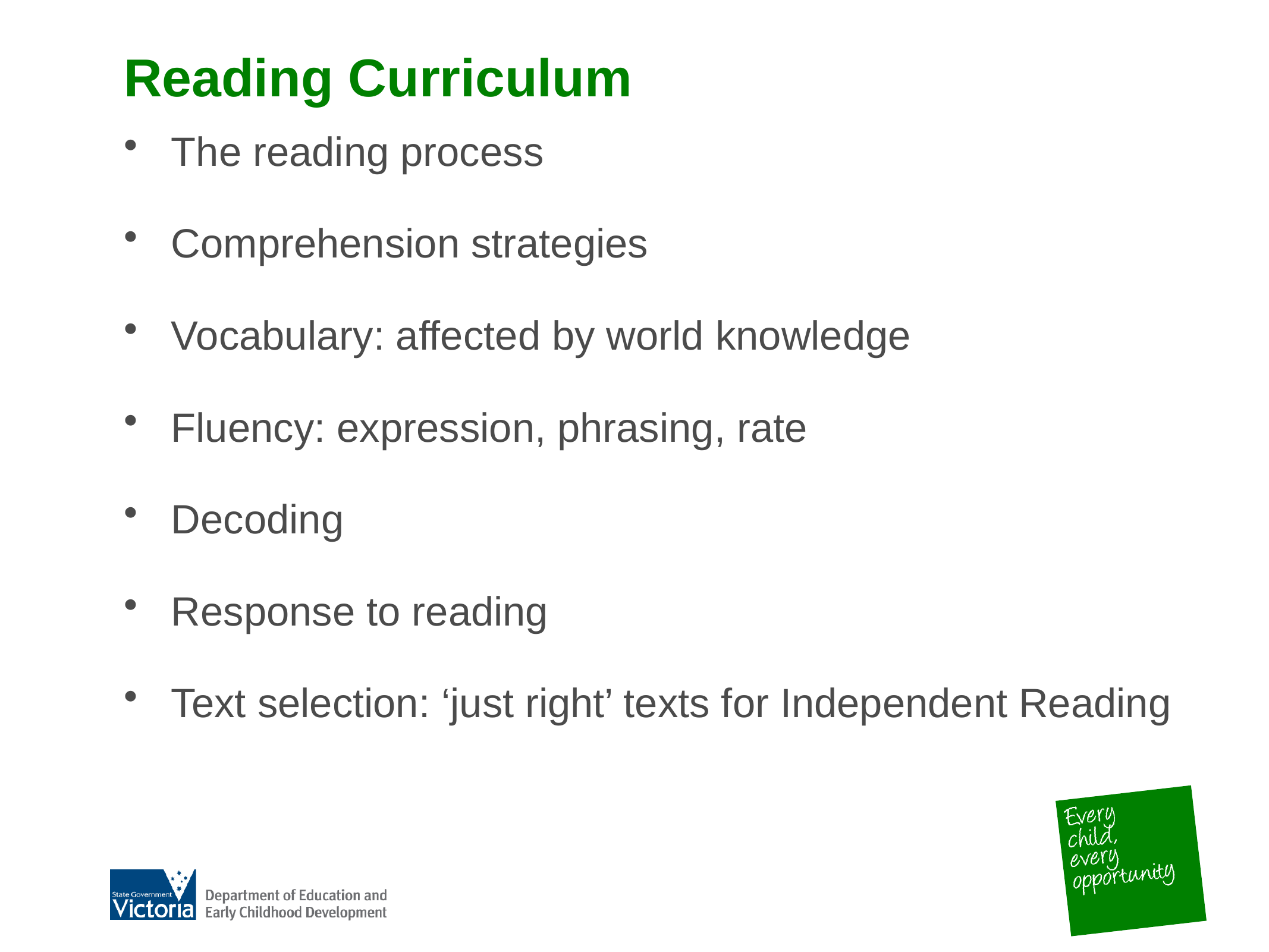

# Reading Curriculum
The reading process

Comprehension strategies

Vocabulary: affected by world knowledge

Fluency: expression, phrasing, rate

Decoding

Response to reading

Text selection: ‘just right’ texts for Independent Reading